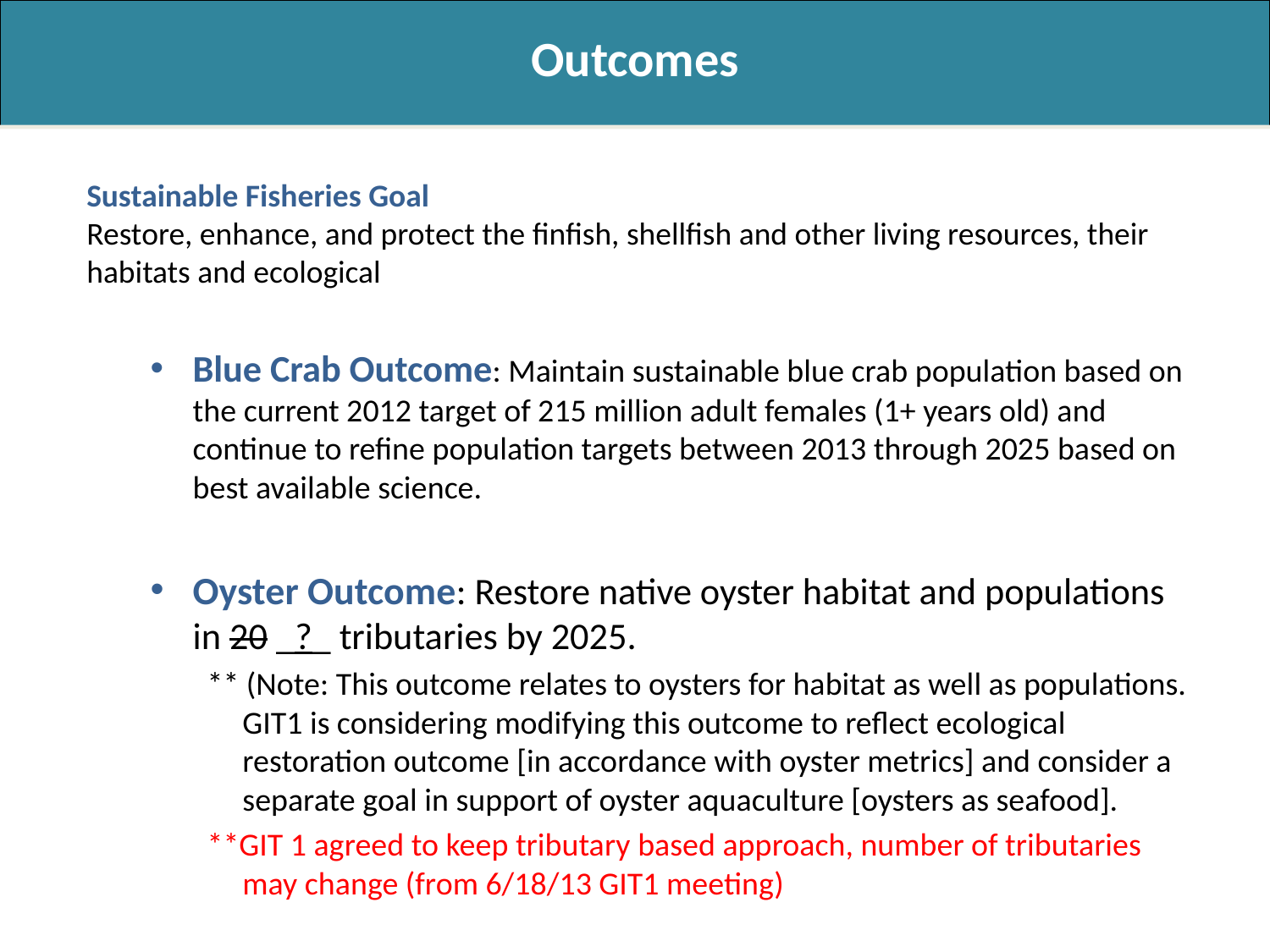

Outcomes
Sustainable Fisheries Goal
Restore, enhance, and protect the finfish, shellfish and other living resources, their habitats and ecological
Blue Crab Outcome: Maintain sustainable blue crab population based on the current 2012 target of 215 million adult females (1+ years old) and continue to refine population targets between 2013 through 2025 based on best available science.

Oyster Outcome: Restore native oyster habitat and populations in 20 _?_ tributaries by 2025.
** (Note: This outcome relates to oysters for habitat as well as populations. GIT1 is considering modifying this outcome to reflect ecological restoration outcome [in accordance with oyster metrics] and consider a separate goal in support of oyster aquaculture [oysters as seafood].
**GIT 1 agreed to keep tributary based approach, number of tributaries may change (from 6/18/13 GIT1 meeting)